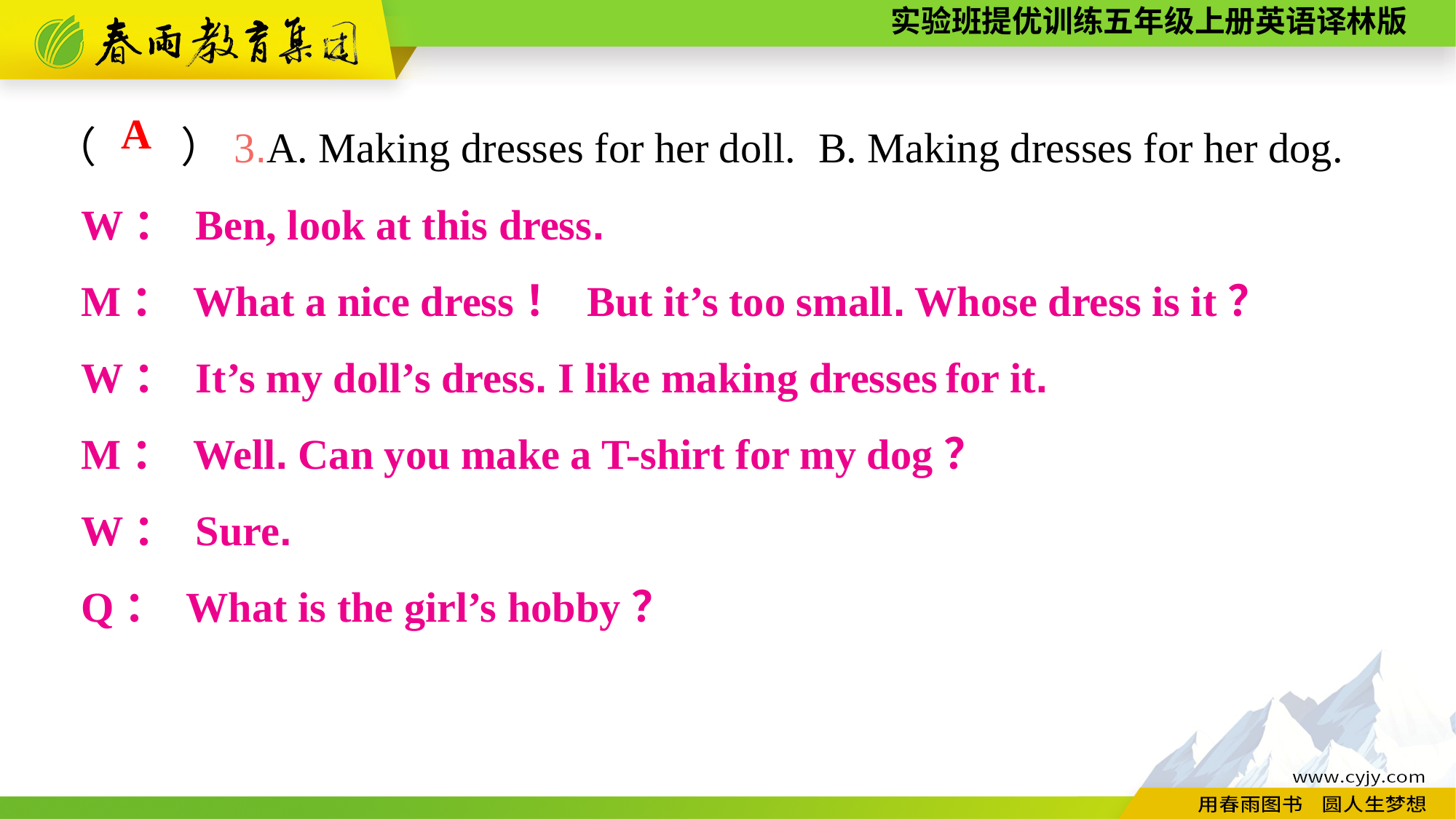

（　　）3.A. Making dresses for her doll.	B. Making dresses for her dog.
A
W： Ben, look at this dress.
M： What a nice dress！ But it’s too small. Whose dress is it？
W： It’s my doll’s dress. I like making dresses  for it.
M： Well. Can you make a T-shirt for my dog？
W： Sure.
Q： What is the girl’s hobby？